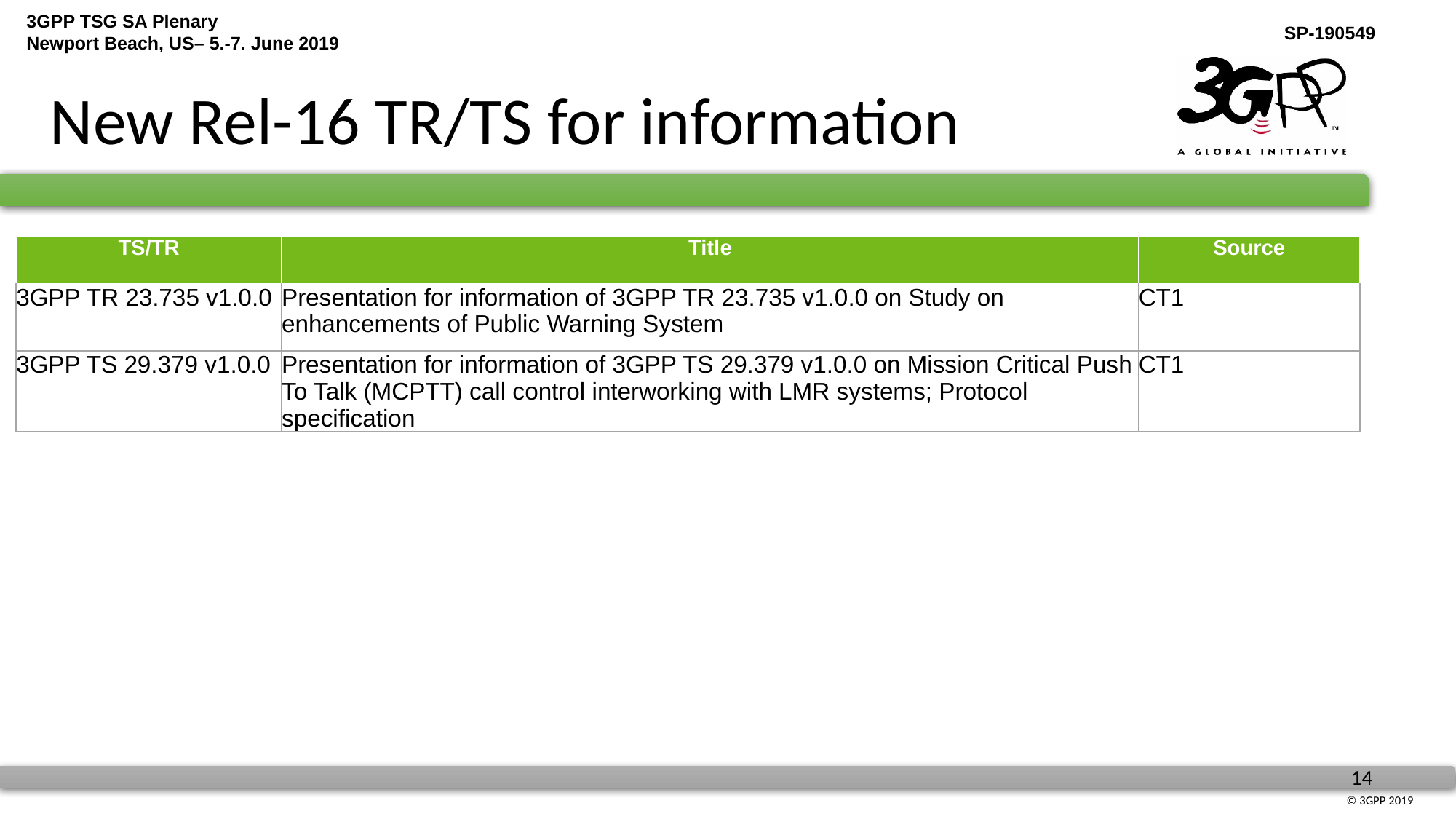

# New Rel-16 TR/TS for information
| TS/TR | Title | Source |
| --- | --- | --- |
| 3GPP TR 23.735 v1.0.0 | Presentation for information of 3GPP TR 23.735 v1.0.0 on Study on enhancements of Public Warning System | CT1 |
| 3GPP TS 29.379 v1.0.0 | Presentation for information of 3GPP TS 29.379 v1.0.0 on Mission Critical Push To Talk (MCPTT) call control interworking with LMR systems; Protocol specification | CT1 |